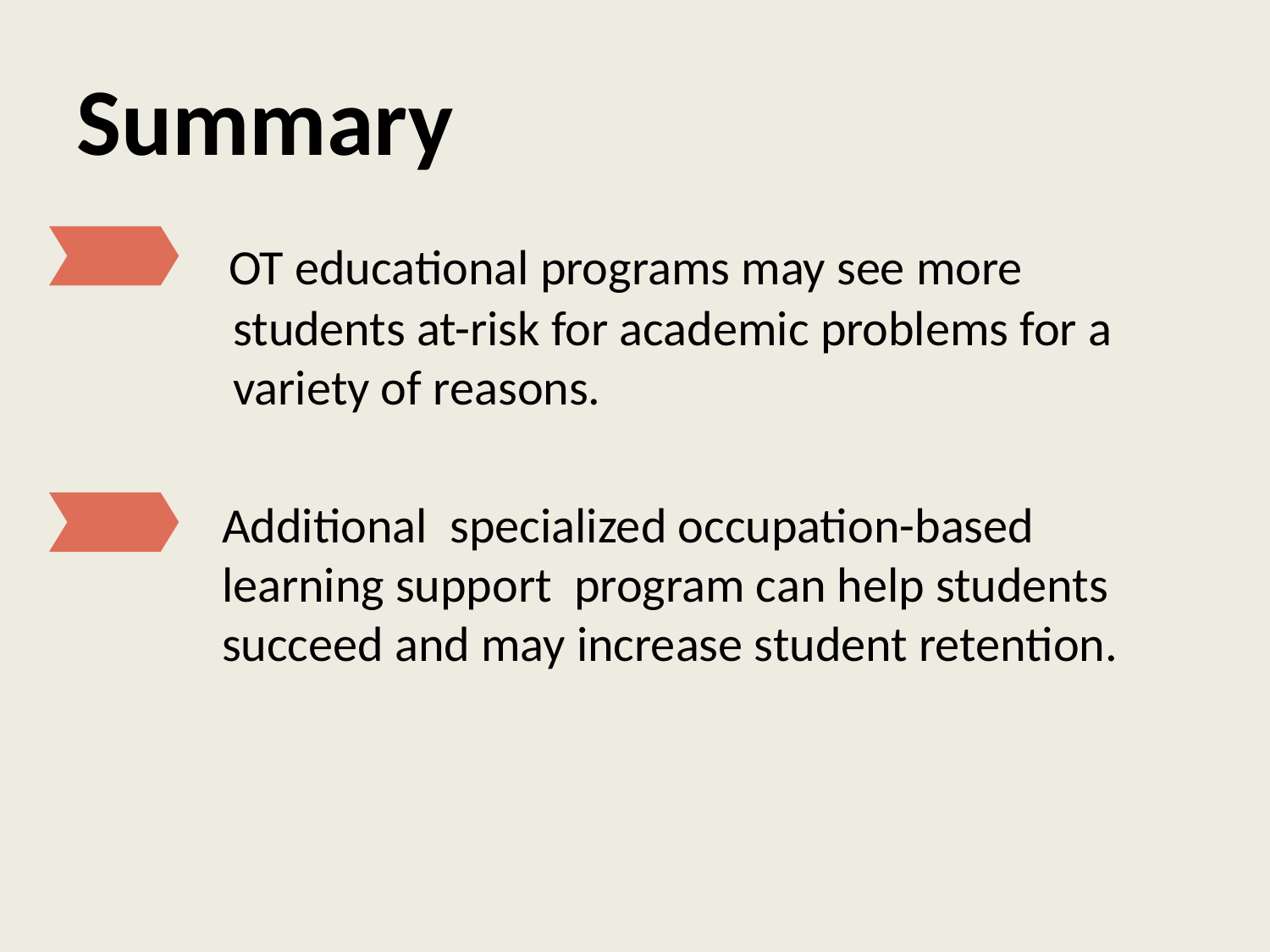

# Summary
            OT educational programs may see more
              students at-risk for academic problems for a
              variety of reasons.

             Additional  specialized occupation-based
             learning support  program can help students
             succeed and may increase student retention.